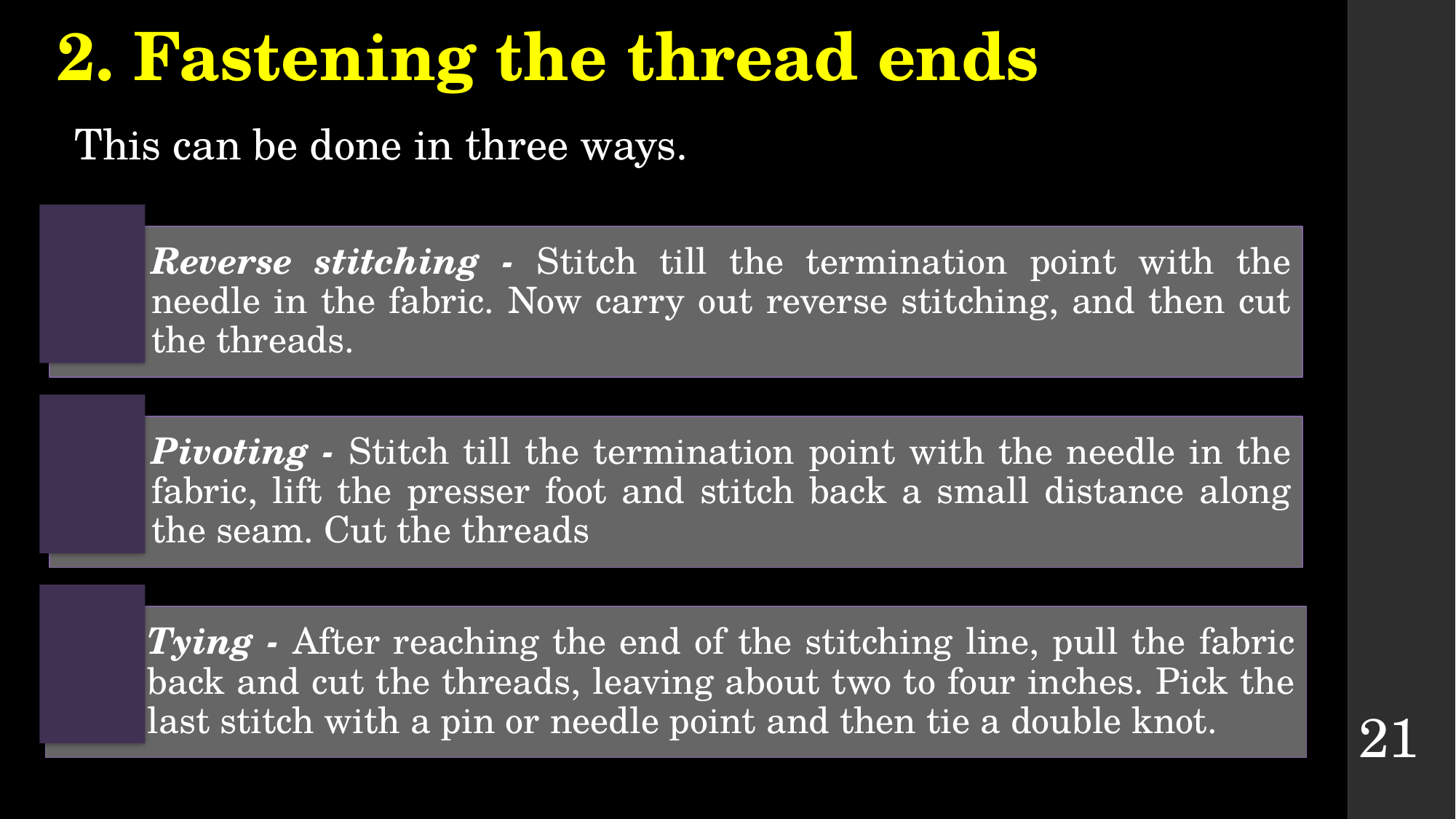

# 2. Fastening the thread ends
This can be done in three ways.
Reverse stitching - Stitch till the termination point with the needle in the fabric. Now carry out reverse stitching, and then cut the threads.
Pivoting - Stitch till the termination point with the needle in the fabric, lift the presser foot and stitch back a small distance along the seam. Cut the threads
Tying - After reaching the end of the stitching line, pull the fabric back and cut the threads, leaving about two to four inches. Pick the last stitch with a pin or needle point and then tie a double knot.
21